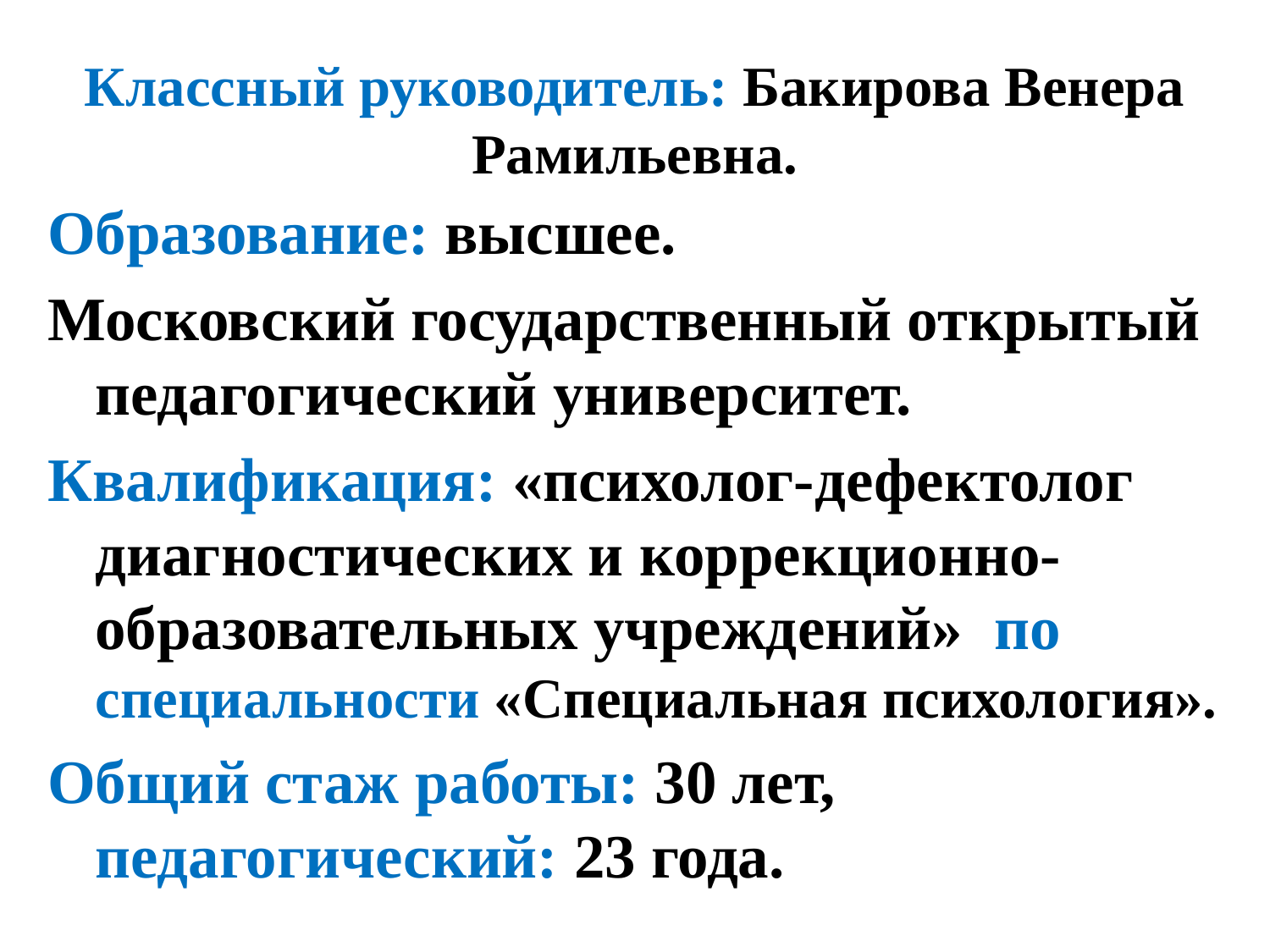

# Классный руководитель: Бакирова Венера Рамильевна.
Образование: высшее.
Московский государственный открытый педагогический университет.
Квалификация: «психолог-дефектолог диагностических и коррекционно-образовательных учреждений»  по специальности «Специальная психология».
Общий стаж работы: 30 лет, педагогический: 23 года.